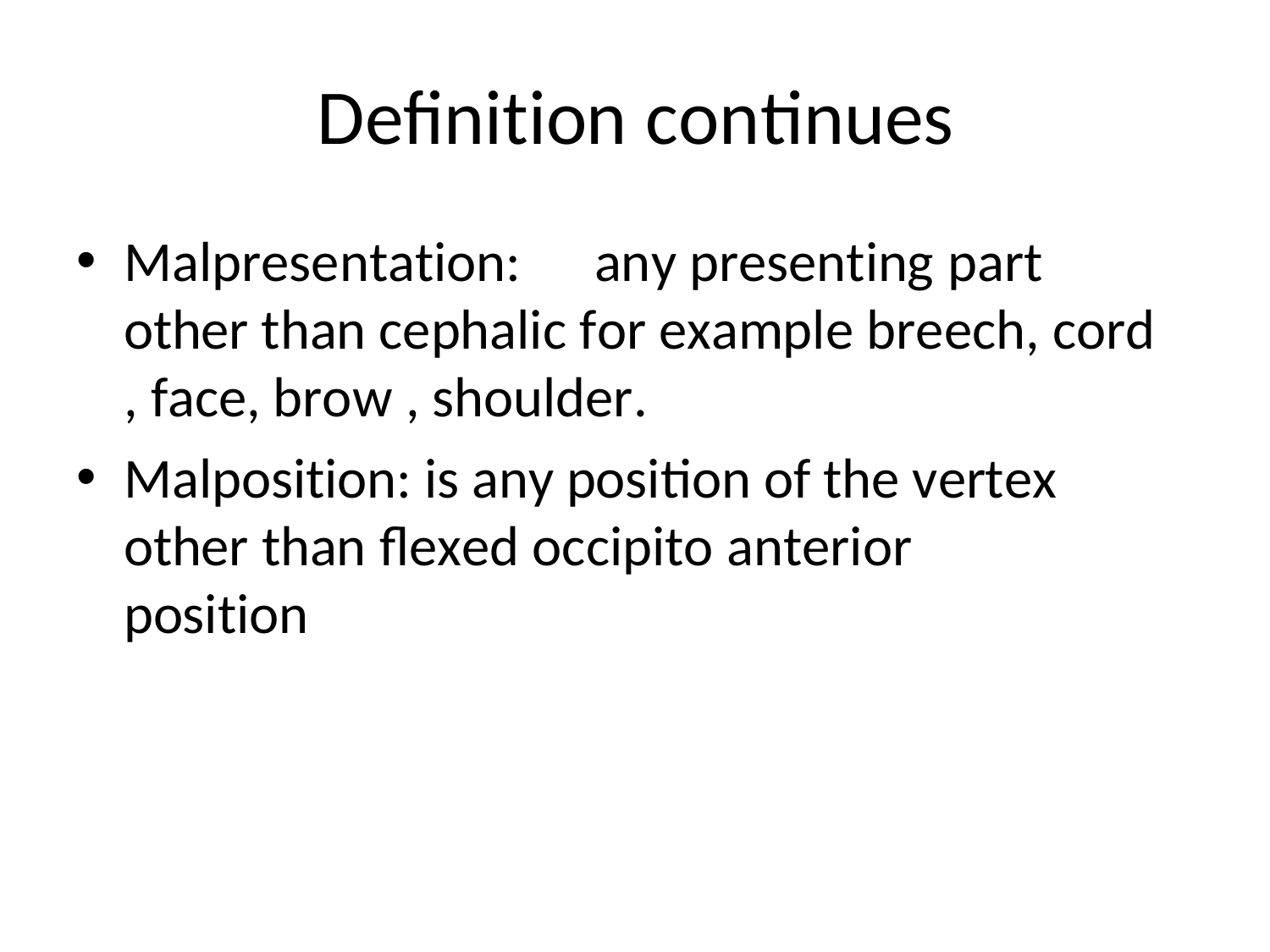

# Definition continues
Malpresentation:	any presenting part other than cephalic for example breech, cord , face, brow , shoulder.

Malposition: is any position of the vertex other than flexed occipito anterior position